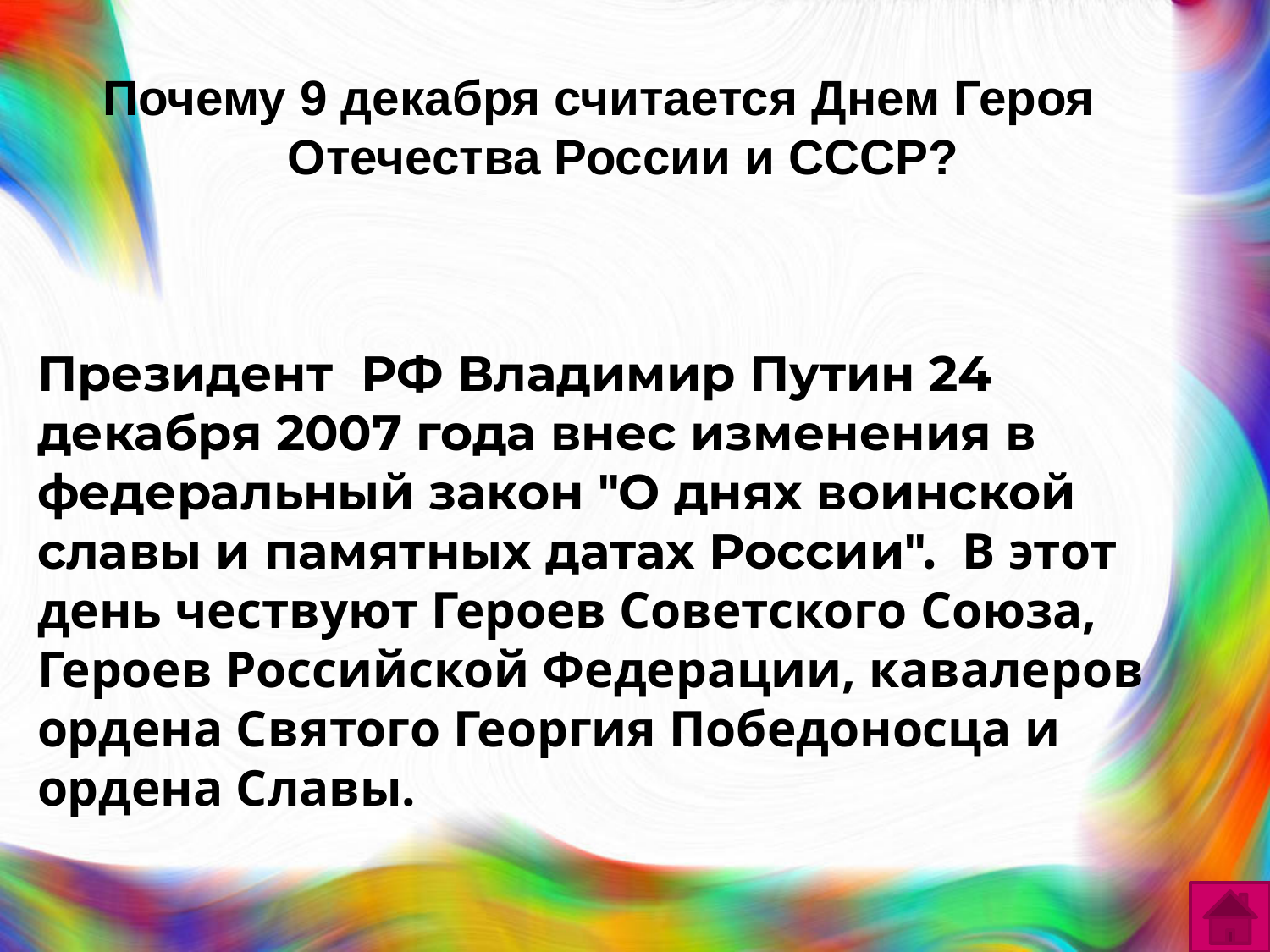

Почему 9 декабря считается Днем Героя Отечества России и СССР?
Президент  РФ Владимир Путин 24 декабря 2007 года внес изменения в федеральный закон "О днях воинской славы и памятных датах России".  В этот день чествуют Героев Советского Союза, Героев Российской Федерации, кавалеров ордена Святого Георгия Победоносца и ордена Славы.